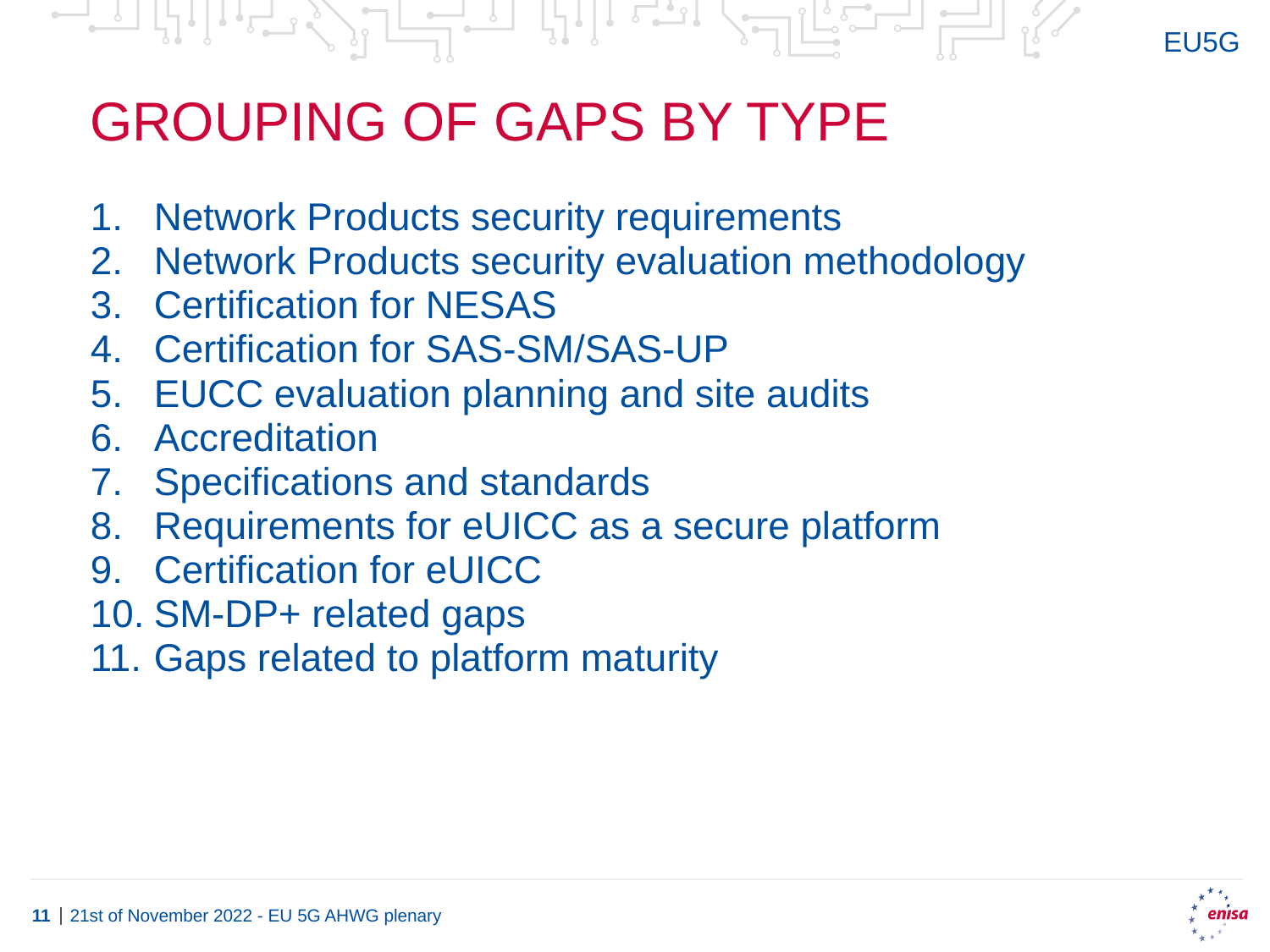

EU5G

# Grouping of gaps by type
Network Products security requirements
Network Products security evaluation methodology
Certification for NESAS
Certification for SAS-SM/SAS-UP
EUCC evaluation planning and site audits
Accreditation
Specifications and standards
Requirements for eUICC as a secure platform
Certification for eUICC
SM-DP+ related gaps
Gaps related to platform maturity

21st of November 2022 - EU 5G AHWG plenary